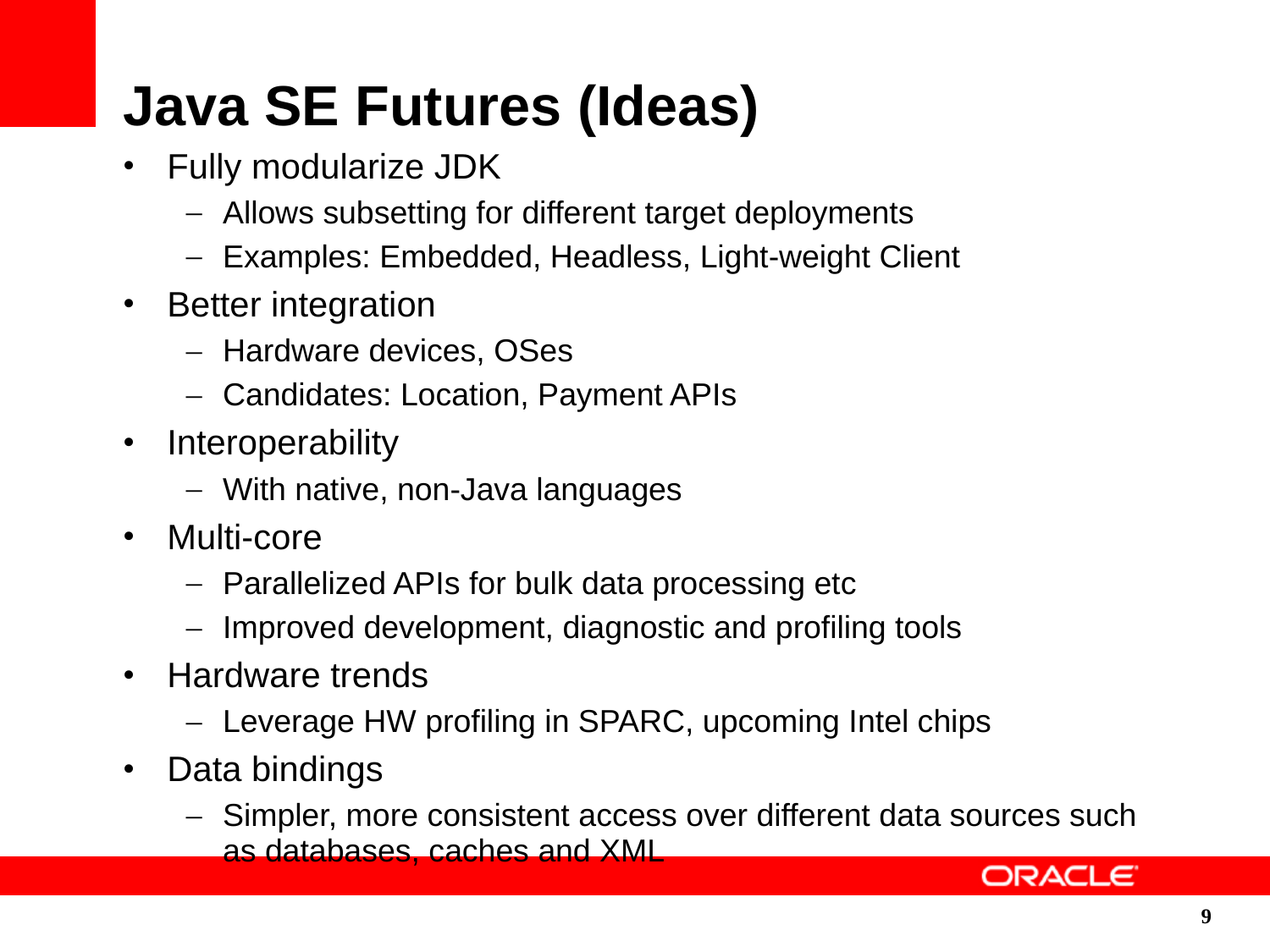

Java SE Futures (Ideas)
Fully modularize JDK
Allows subsetting for different target deployments
Examples: Embedded, Headless, Light-weight Client
Better integration
Hardware devices, OSes
Candidates: Location, Payment APIs
Interoperability
With native, non-Java languages
Multi-core
Parallelized APIs for bulk data processing etc
Improved development, diagnostic and profiling tools
Hardware trends
Leverage HW profiling in SPARC, upcoming Intel chips
Data bindings
Simpler, more consistent access over different data sources such as databases, caches and XML